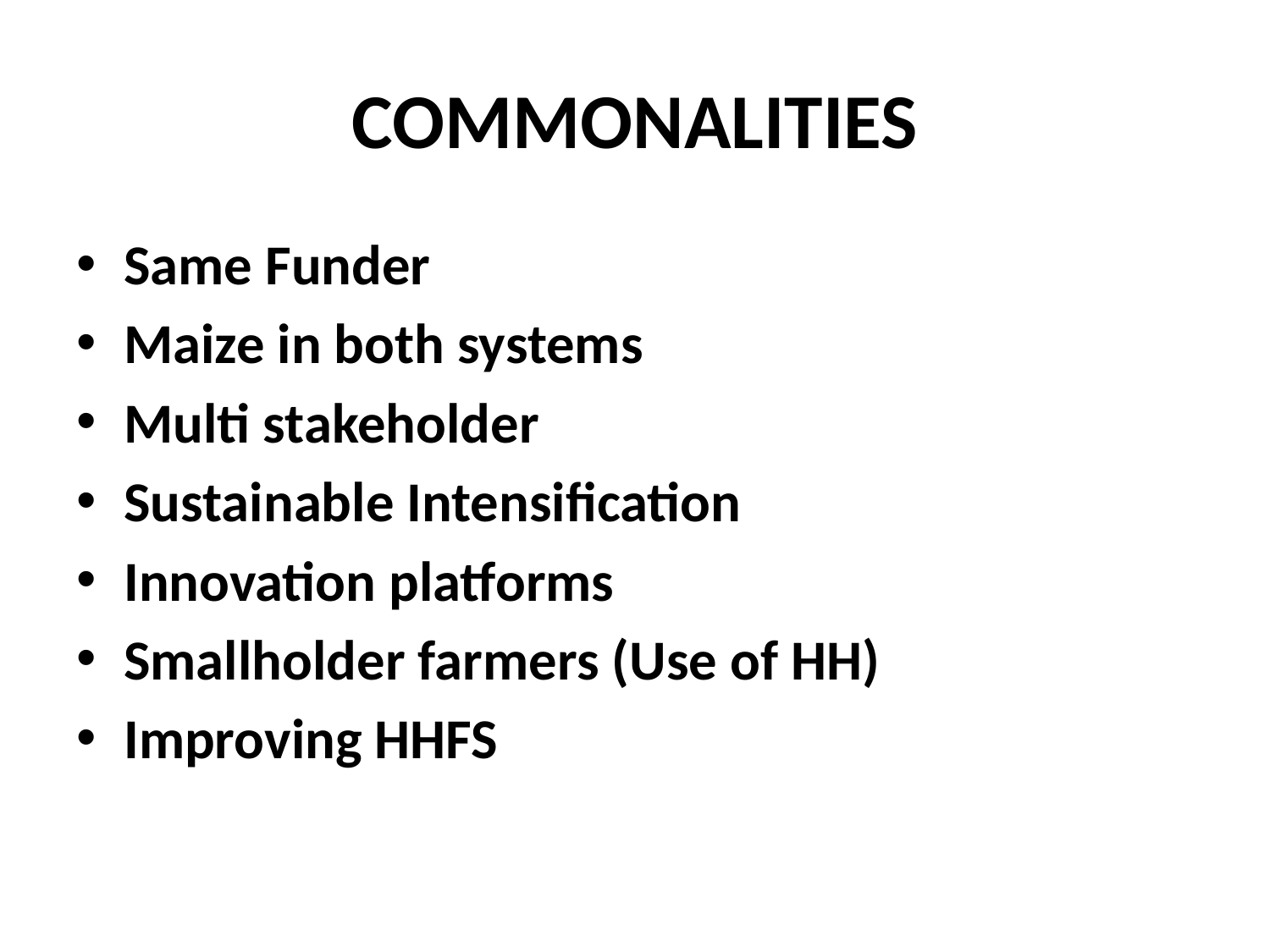

# COMMONALITIES
Same Funder
Maize in both systems
Multi stakeholder
Sustainable Intensification
Innovation platforms
Smallholder farmers (Use of HH)
Improving HHFS